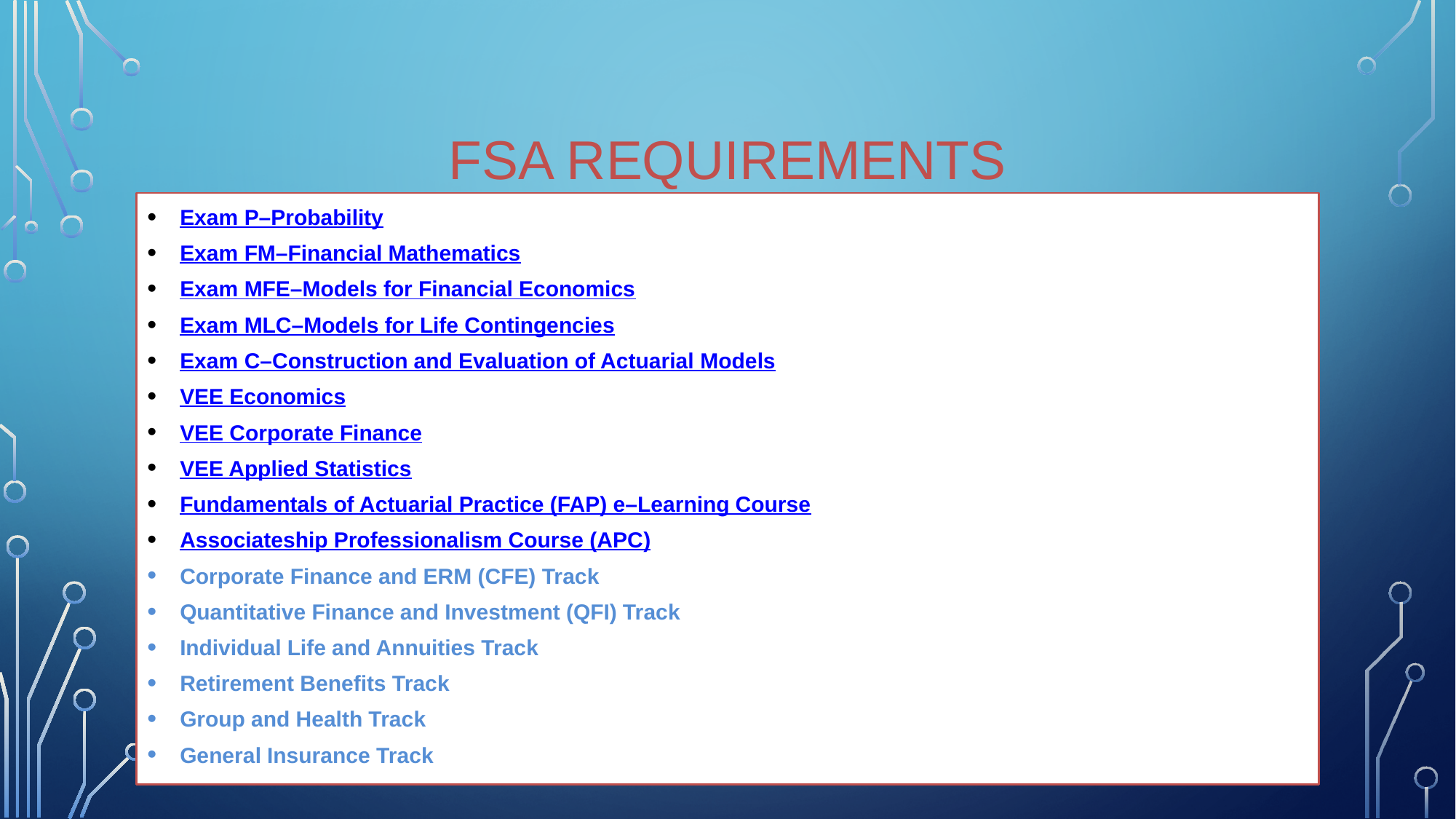

# FSA requirements
Exam P–Probability
Exam FM–Financial Mathematics
Exam MFE–Models for Financial Economics
Exam MLC–Models for Life Contingencies
Exam C–Construction and Evaluation of Actuarial Models
VEE Economics
VEE Corporate Finance
VEE Applied Statistics
Fundamentals of Actuarial Practice (FAP) e–Learning Course
Associateship Professionalism Course (APC)
Corporate Finance and ERM (CFE) Track
Quantitative Finance and Investment (QFI) Track
Individual Life and Annuities Track
Retirement Benefits Track
Group and Health Track
General Insurance Track